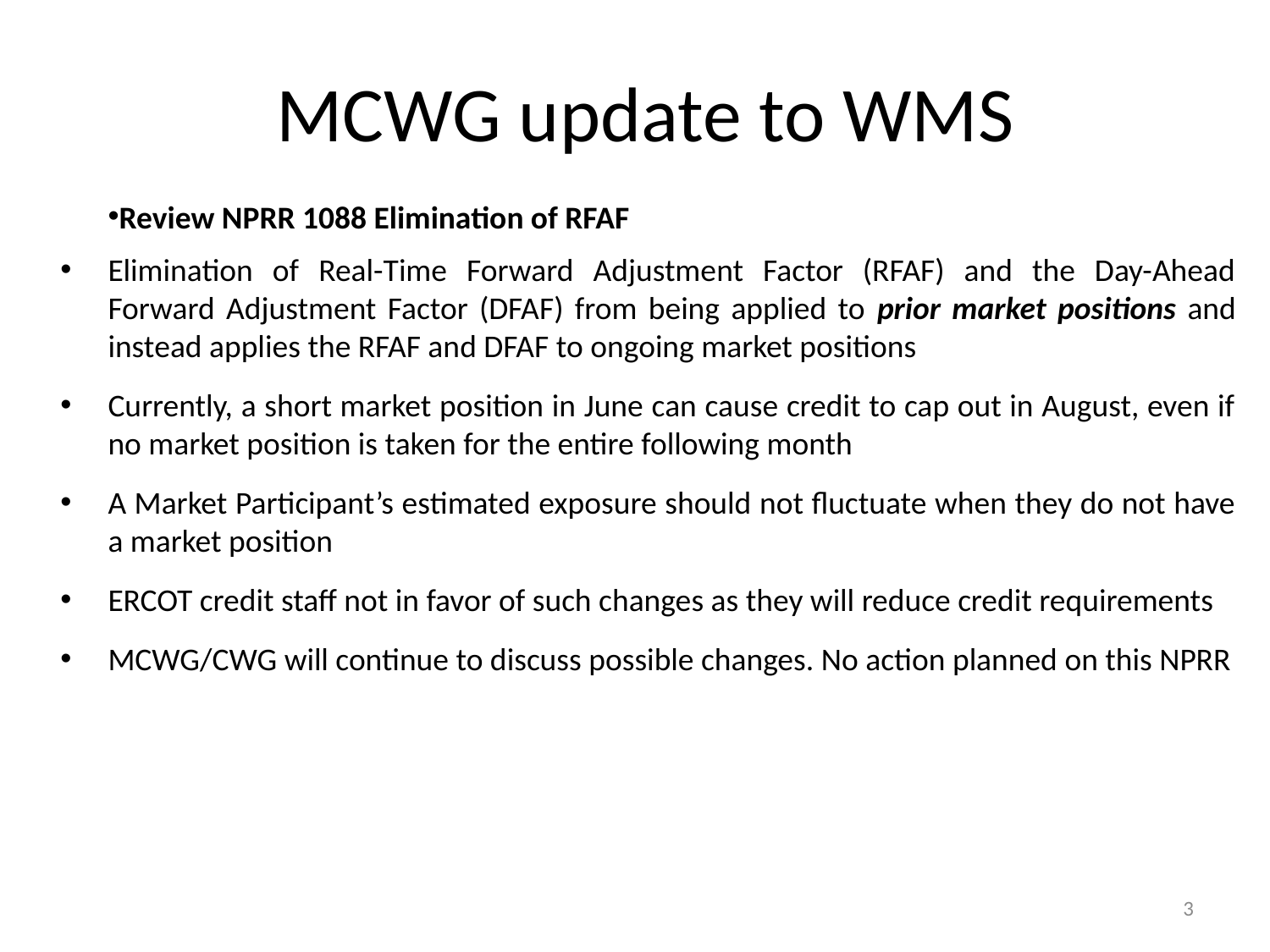

# MCWG update to WMS
Review NPRR 1088 Elimination of RFAF
Elimination of Real-Time Forward Adjustment Factor (RFAF) and the Day-Ahead Forward Adjustment Factor (DFAF) from being applied to prior market positions and instead applies the RFAF and DFAF to ongoing market positions
Currently, a short market position in June can cause credit to cap out in August, even if no market position is taken for the entire following month
A Market Participant’s estimated exposure should not fluctuate when they do not have a market position
ERCOT credit staff not in favor of such changes as they will reduce credit requirements
MCWG/CWG will continue to discuss possible changes. No action planned on this NPRR

3